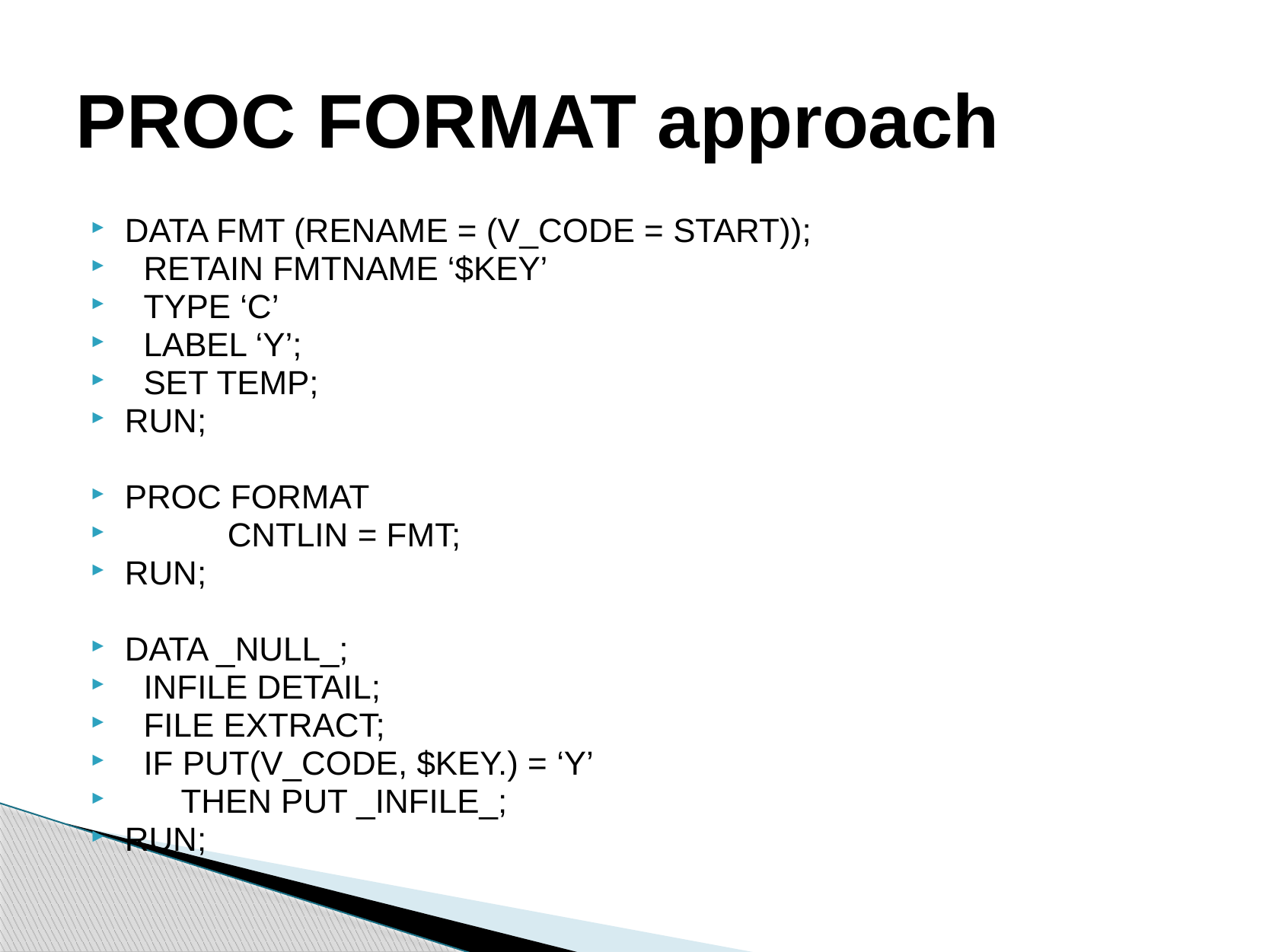

# PROC FORMAT approach
DATA FMT (RENAME = (V_CODE = START));
  RETAIN FMTNAME ‘$KEY’
  TYPE ‘C’
  LABEL ‘Y’;
  SET TEMP;
RUN;

PROC FORMAT
           CNTLIN = FMT;
RUN;

DATA _NULL_;
  INFILE DETAIL;
  FILE EXTRACT;
  IF PUT(V_CODE, $KEY.) = ‘Y’
      THEN PUT _INFILE_;
RUN;